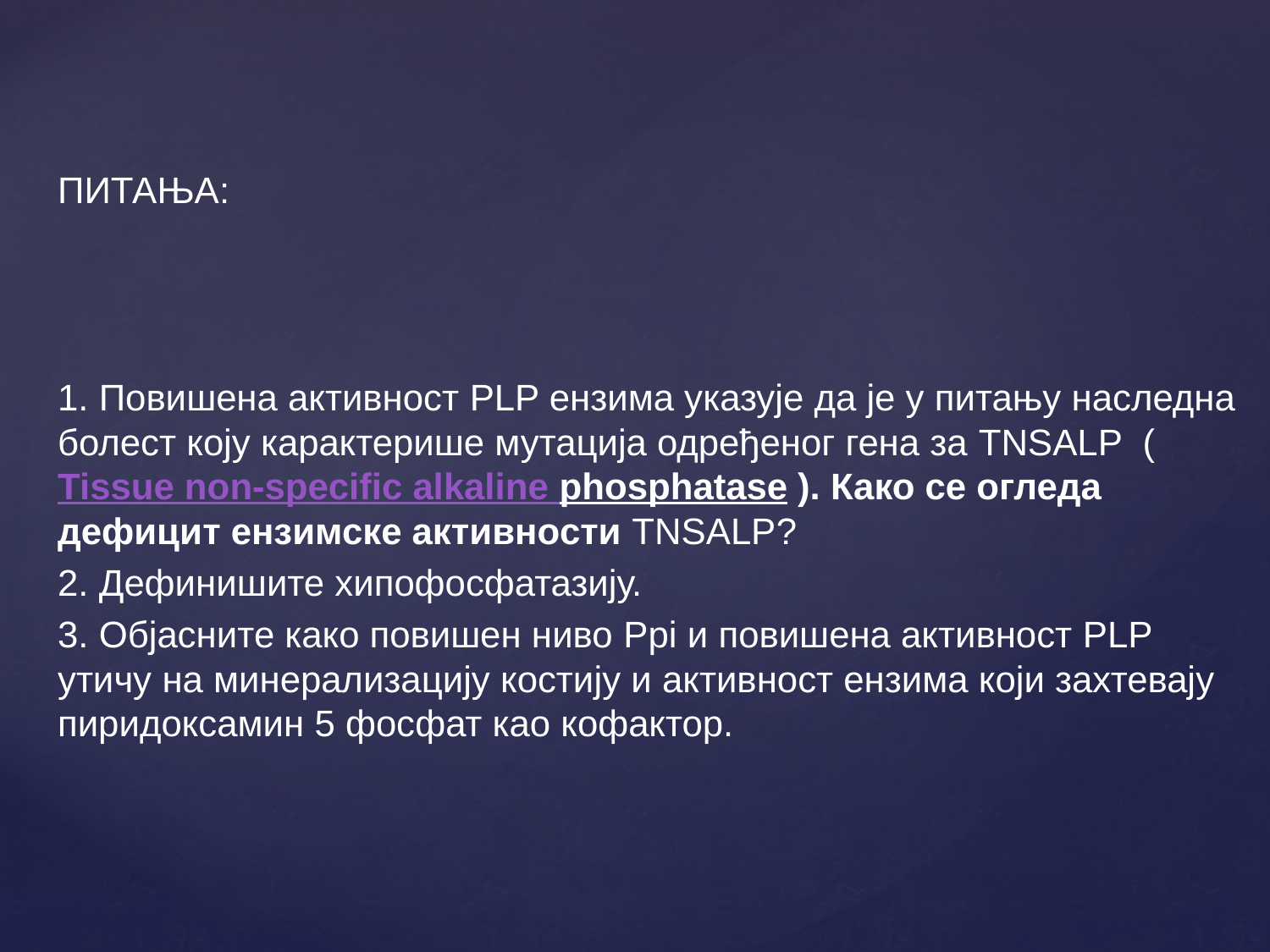

ПИТАЊА:

1. Повишена активност PLP ензима указује да је у питању наследна болест коју карактерише мутација одређеног гена за TNSALP  (Tissue non-specific alkaline phosphatase ). Како се огледа дефицит ензимске активности TNSALP?
2. Дефинишите хипофосфатазију.
3. Објасните како повишен ниво Ppi и повишена активност PLP утичу на минерализацију костију и активност ензима који захтевају пиридоксамин 5 фосфат као кофактор.